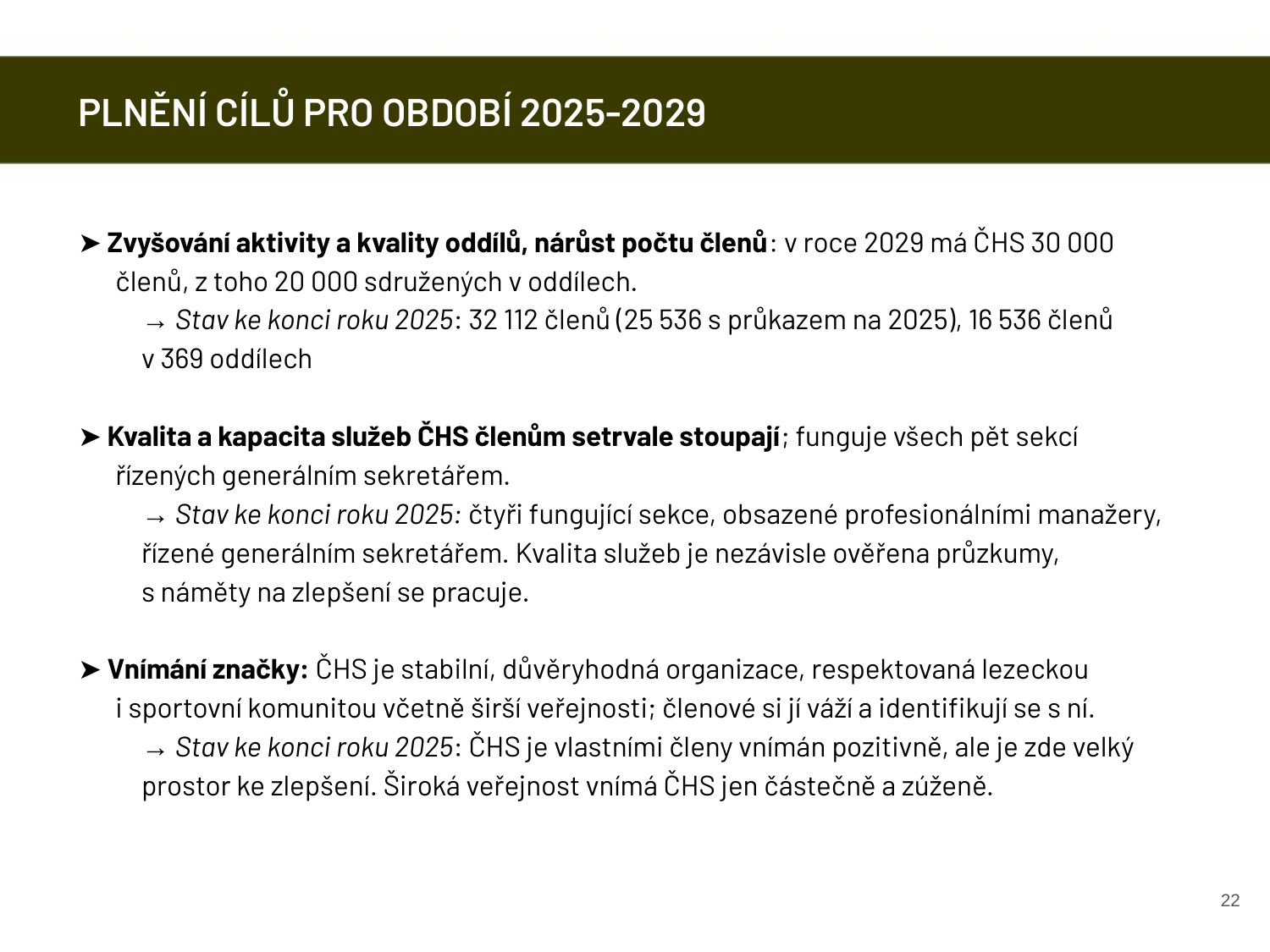

PLNĚNÍ CÍLŮ PRO OBDOBÍ 2025-2029
➤ Zvyšování aktivity a kvality oddílů, nárůst počtu členů: v roce 2029 má ČHS 30 000
členů, z toho 20 000 sdružených v oddílech.
→ Stav ke konci roku 2025: 32 112 členů (25 536 s průkazem na 2025), 16 536 členů v 369 oddílech

➤ Kvalita a kapacita služeb ČHS členům setrvale stoupají; funguje všech pět sekcí
řízených generálním sekretářem.
→ Stav ke konci roku 2025: čtyři fungující sekce, obsazené profesionálními manažery, řízené generálním sekretářem. Kvalita služeb je nezávisle ověřena průzkumy, s náměty na zlepšení se pracuje.

➤ Vnímání značky: ČHS je stabilní, důvěryhodná organizace, respektovaná lezeckou
i sportovní komunitou včetně širší veřejnosti; členové si jí váží a identifikují se s ní.
→ Stav ke konci roku 2025: ČHS je vlastními členy vnímán pozitivně, ale je zde velký prostor ke zlepšení. Široká veřejnost vnímá ČHS jen částečně a zúženě.

22